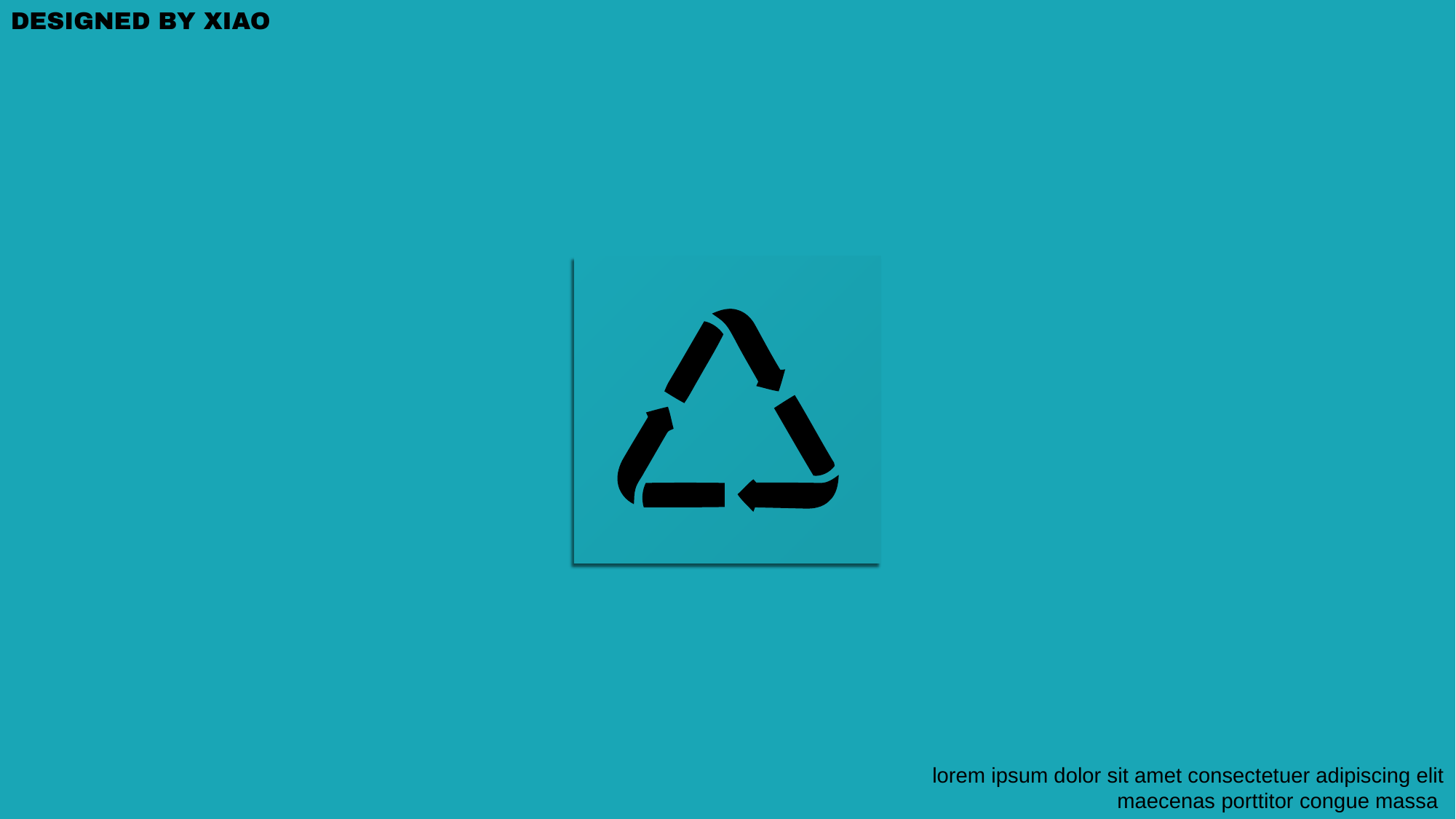

DESIGNED BY XIAO

lorem ipsum dolor sit amet consectetuer adipiscing elit maecenas porttitor congue massa